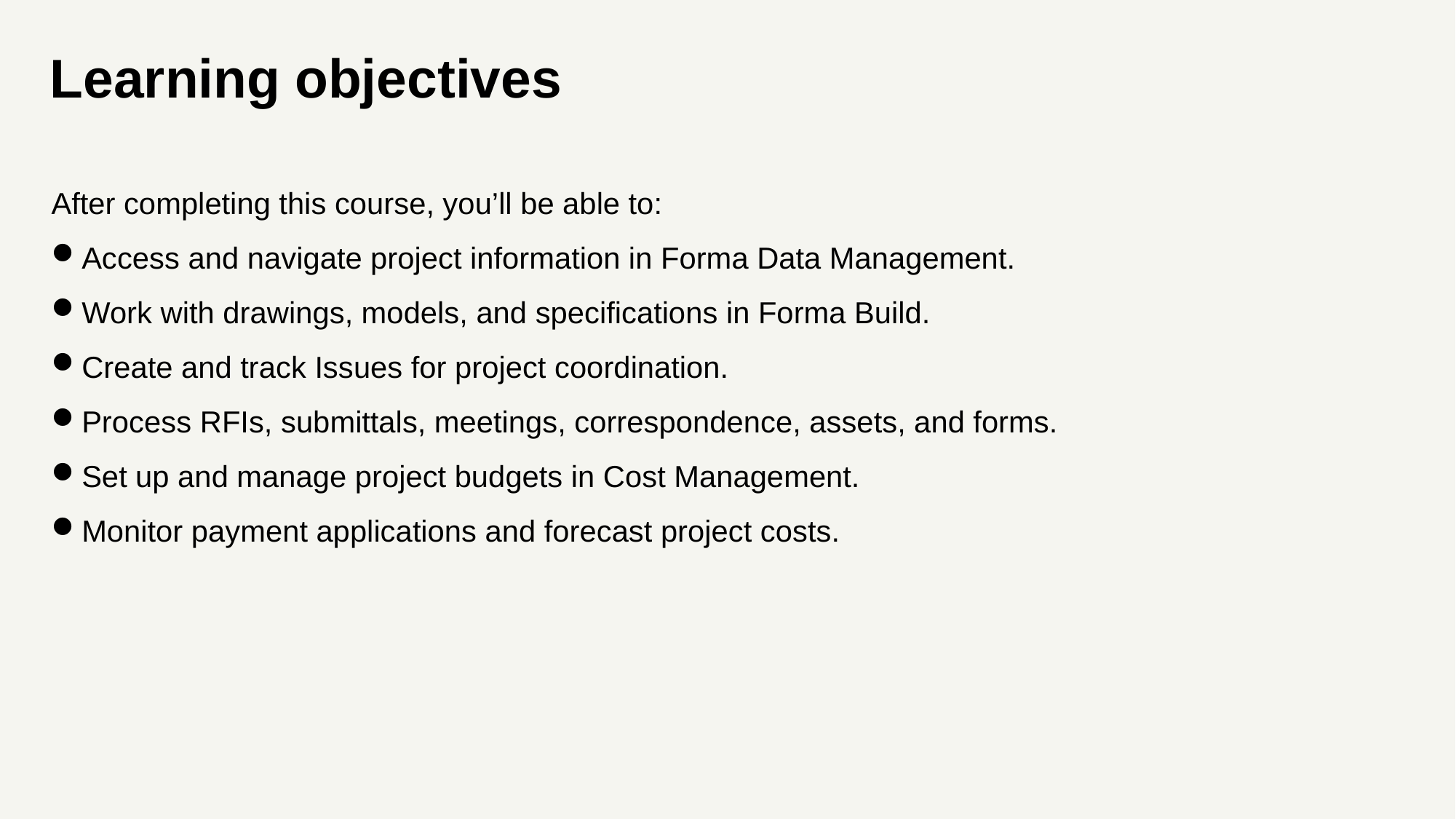

# Learning objectives
After completing this course, you’ll be able to:
Access and navigate project information in Forma Data Management.
Work with drawings, models, and specifications in Forma Build.
Create and track Issues for project coordination.
Process RFIs, submittals, meetings, correspondence, assets, and forms.
Set up and manage project budgets in Cost Management.
Monitor payment applications and forecast project costs.